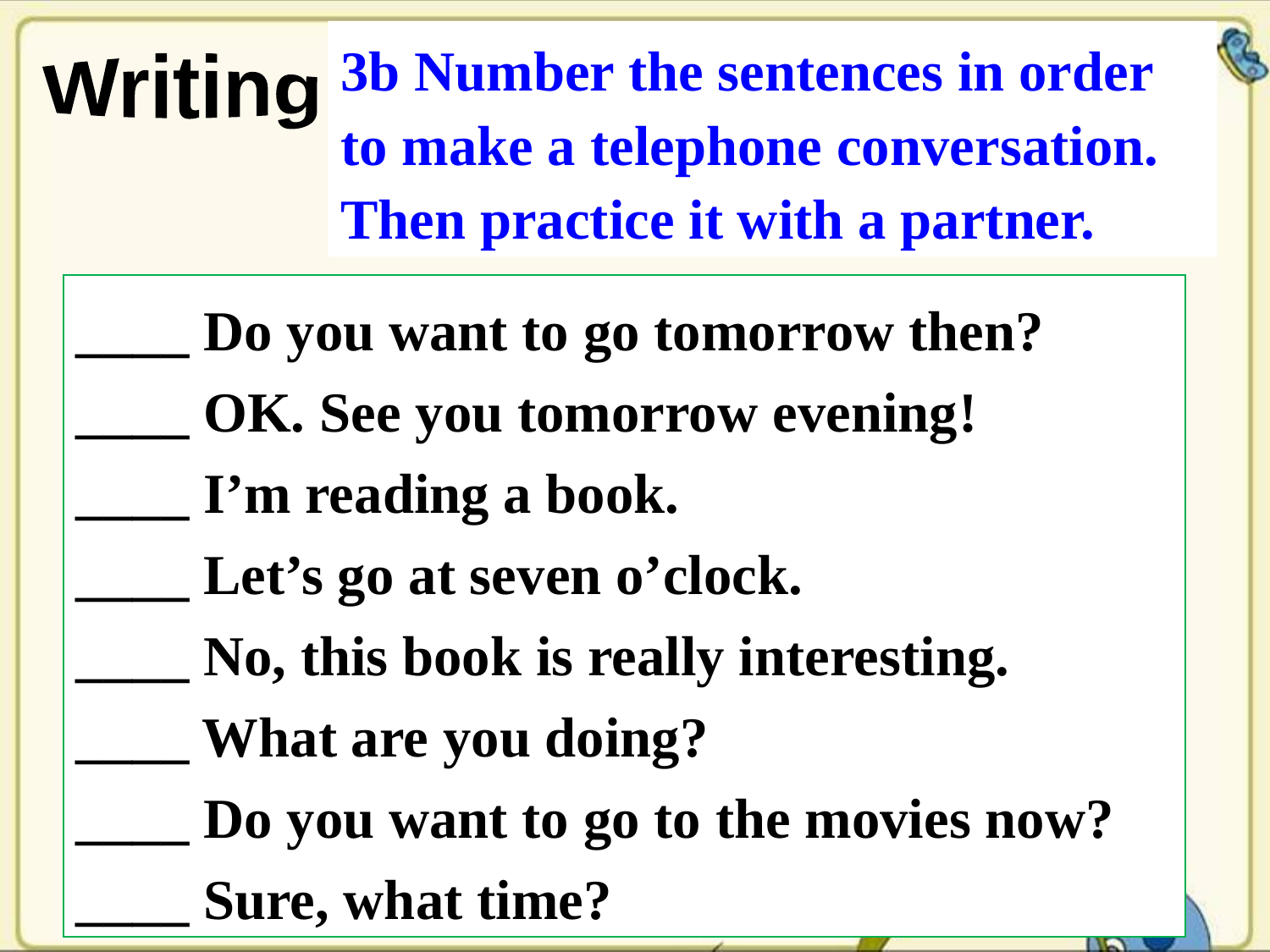

3b Number the sentences in order
to make a telephone conversation. Then practice it with a partner.
Writing
____ Do you want to go tomorrow then?
____ OK. See you tomorrow evening!
____ I’m reading a book.
____ Let’s go at seven o’clock.
____ No, this book is really interesting.
____ What are you doing?
____ Do you want to go to the movies now?
____ Sure, what time?